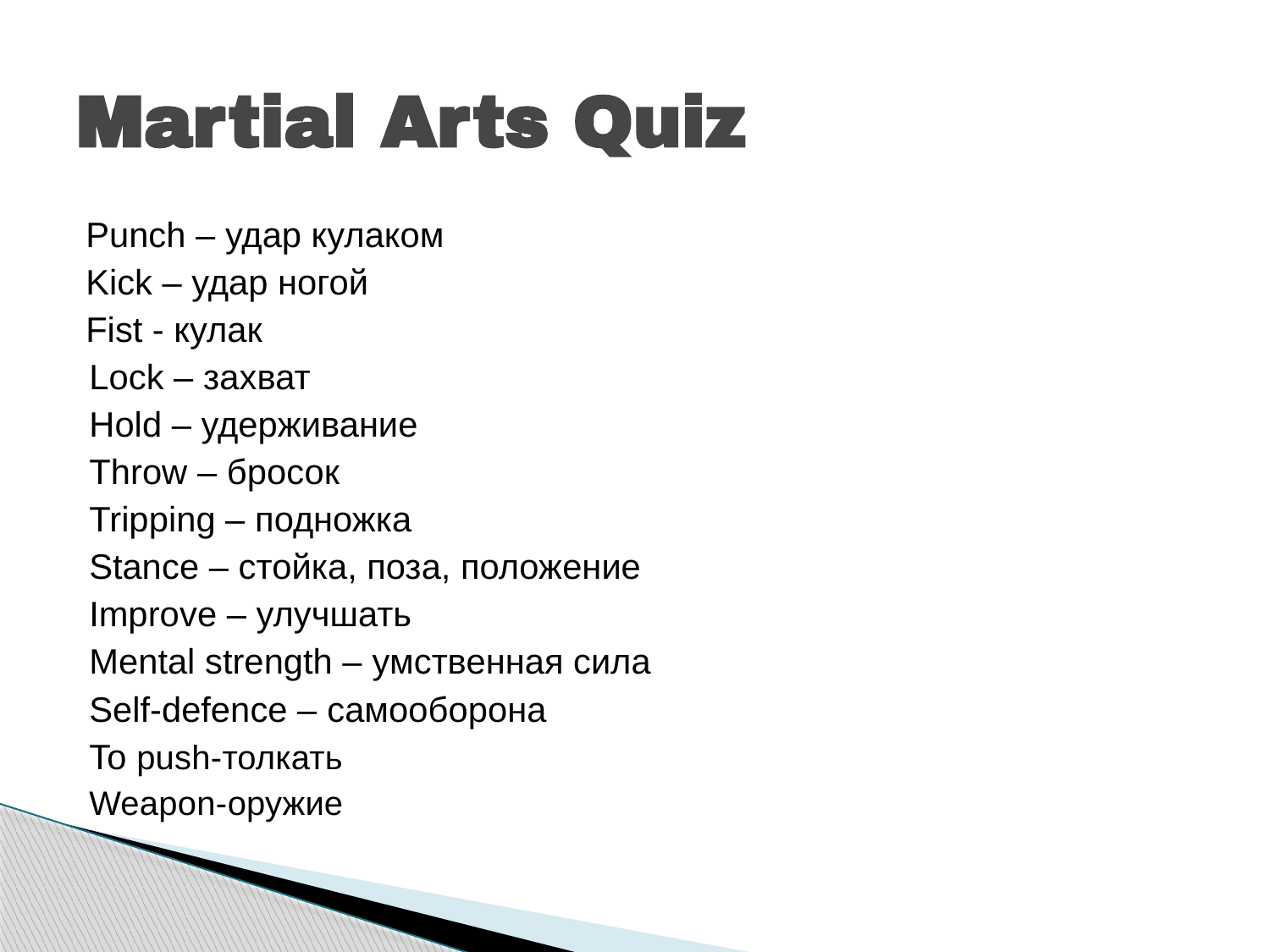

# Martial Arts Quiz
 Punch – удар кулаком
 Kick – удар ногой
 Fist - кулак
Lock – захват
Hold – удерживание
Throw – бросок
Tripping – подножка
Stance – стойка, поза, положение
Improve – улучшать
Mental strength – умственная сила
Self-defence – самооборона
To push-толкать
Weapon-оружие